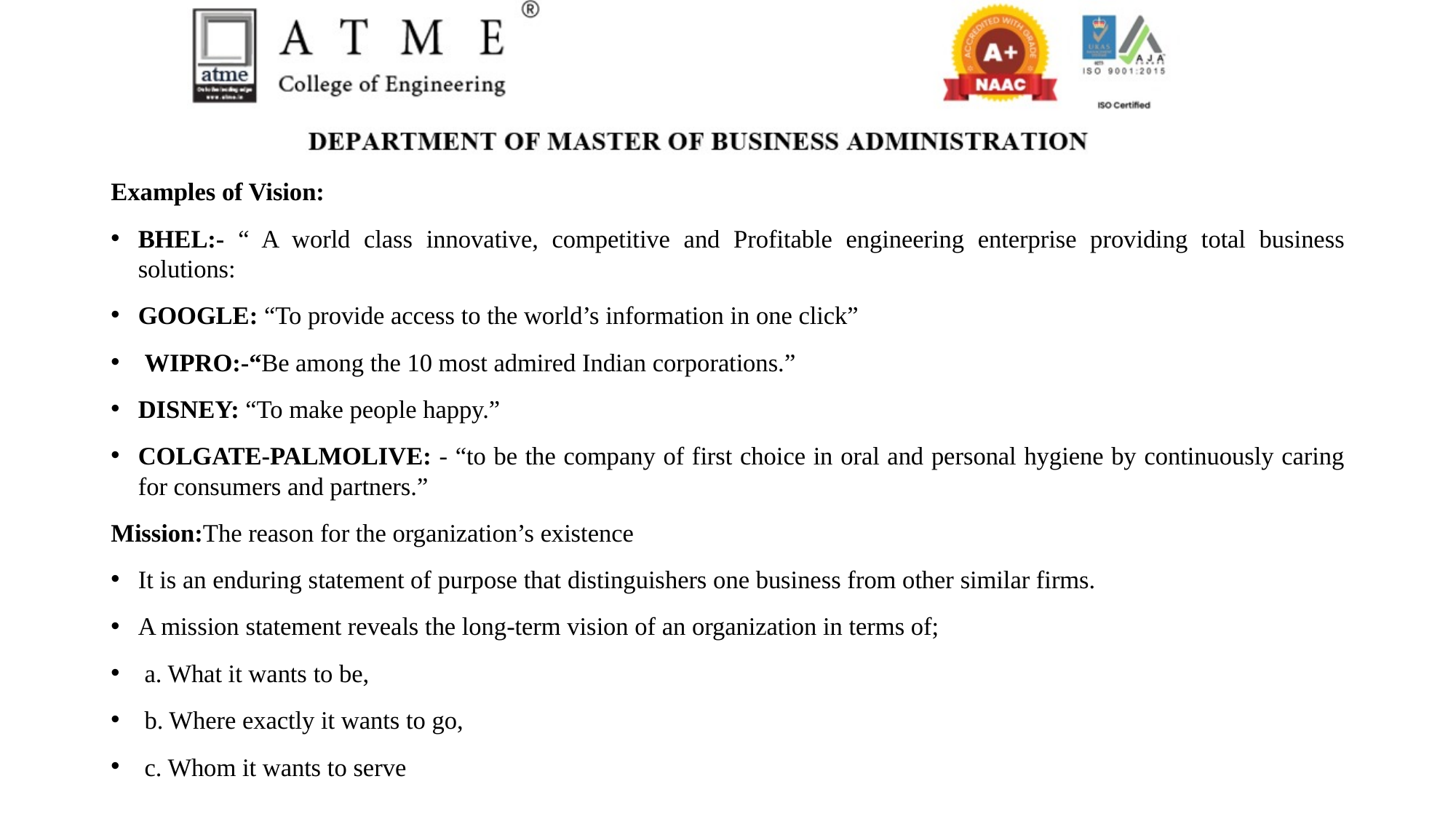

Examples of Vision:
BHEL:- “ A world class innovative, competitive and Profitable engineering enterprise providing total business solutions:
GOOGLE: “To provide access to the world’s information in one click”
 WIPRO:-“Be among the 10 most admired Indian corporations.”
DISNEY: “To make people happy.”
COLGATE-PALMOLIVE: - “to be the company of first choice in oral and personal hygiene by continuously caring for consumers and partners.”
Mission:The reason for the organization’s existence
It is an enduring statement of purpose that distinguishers one business from other similar firms.
A mission statement reveals the long-term vision of an organization in terms of;
 a. What it wants to be,
 b. Where exactly it wants to go,
 c. Whom it wants to serve